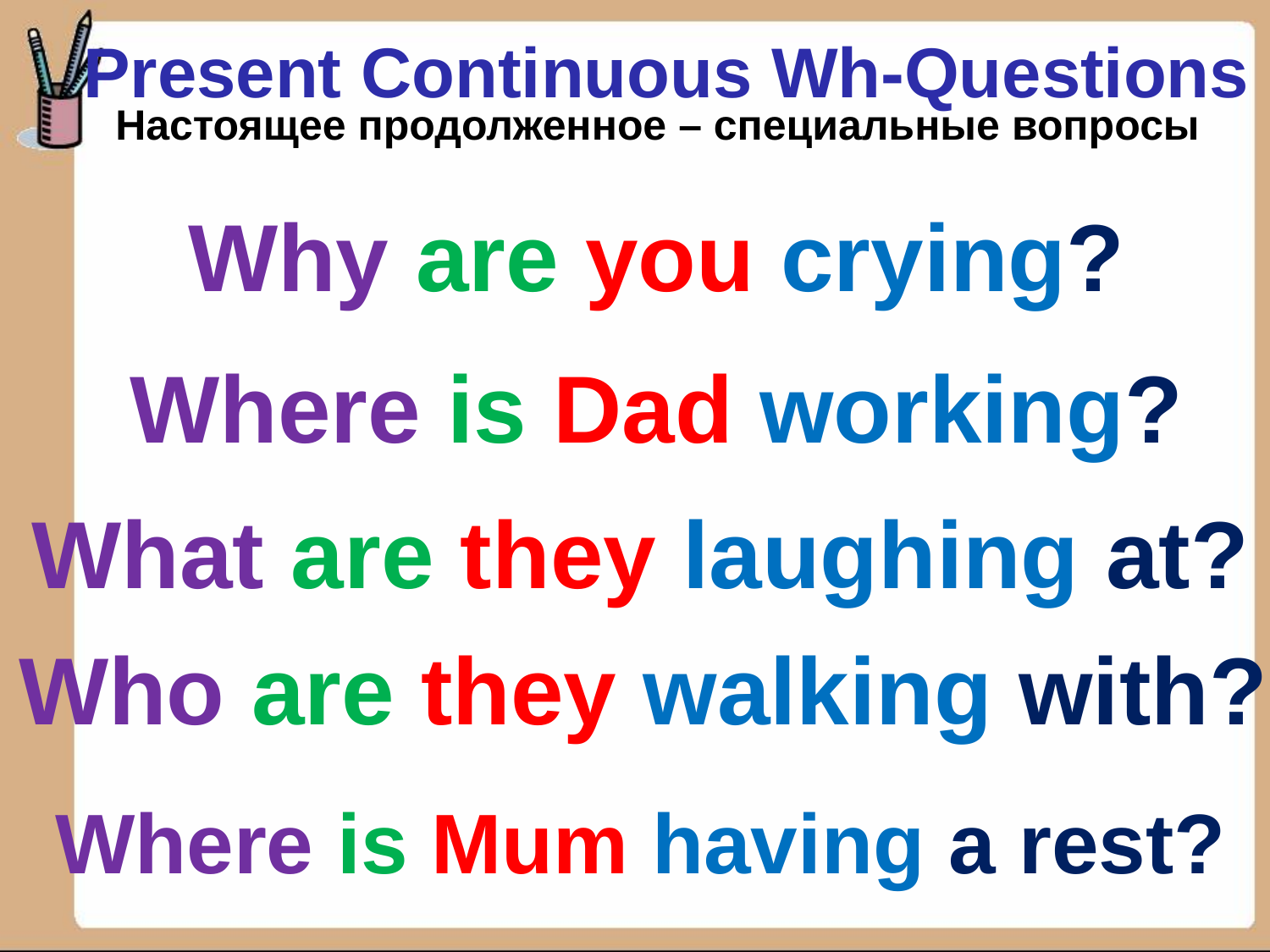

Present Continuous Wh-Questions
Настоящее продолженное – специальные вопросы
Why are you crying?
Where is Dad working?
What are they laughing at?
Who are they walking with?
Where is Mum having a rest?